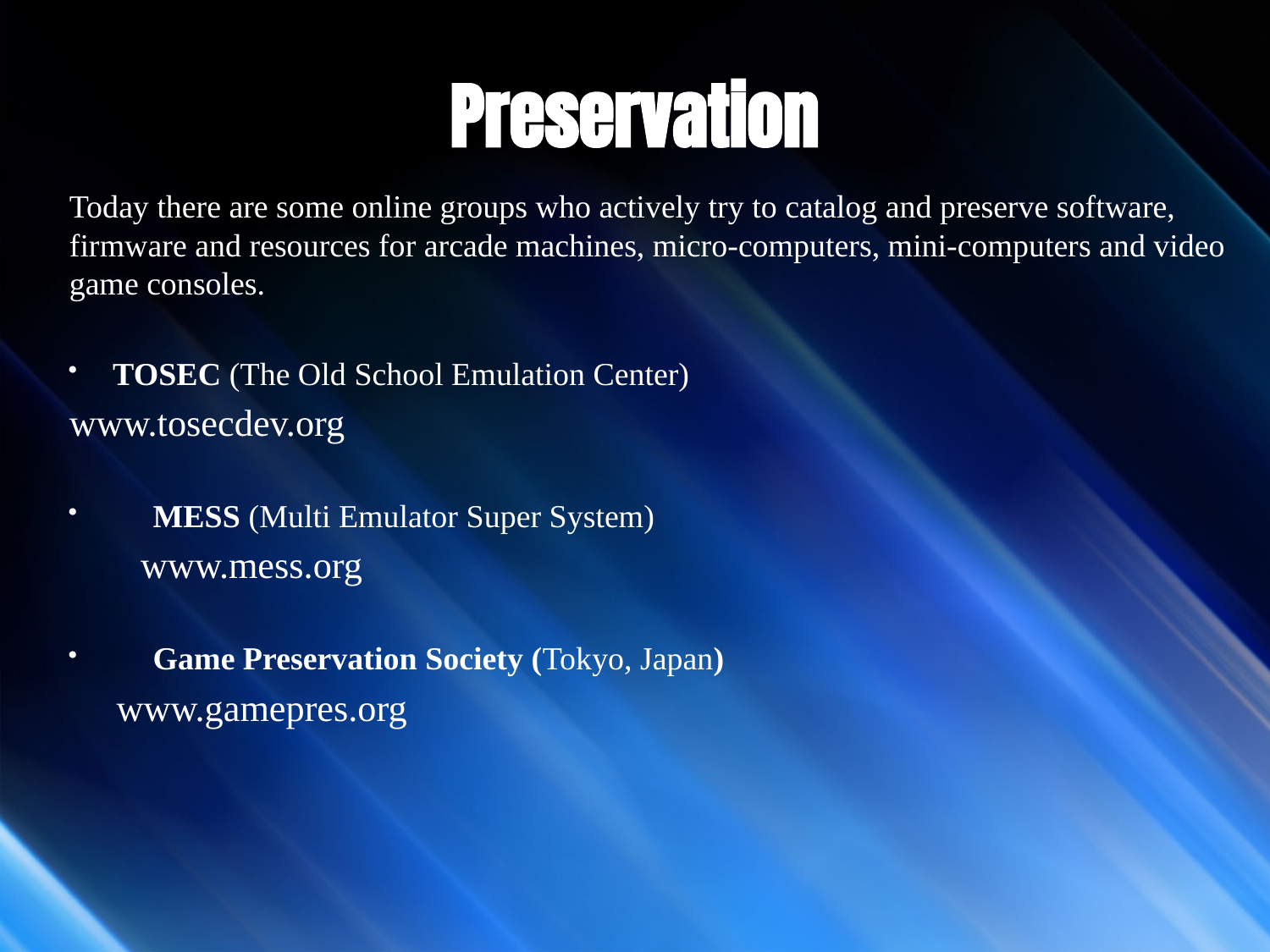

# Preservation
Today there are some online groups who actively try to catalog and preserve software, firmware and resources for arcade machines, micro-computers, mini-computers and video game consoles.

	TOSEC (The Old School Emulation Center)
	www.tosecdev.org

     MESS (Multi Emulator Super System)
 	www.mess.org

     Game Preservation Society (Tokyo, Japan)
	www.gamepres.org